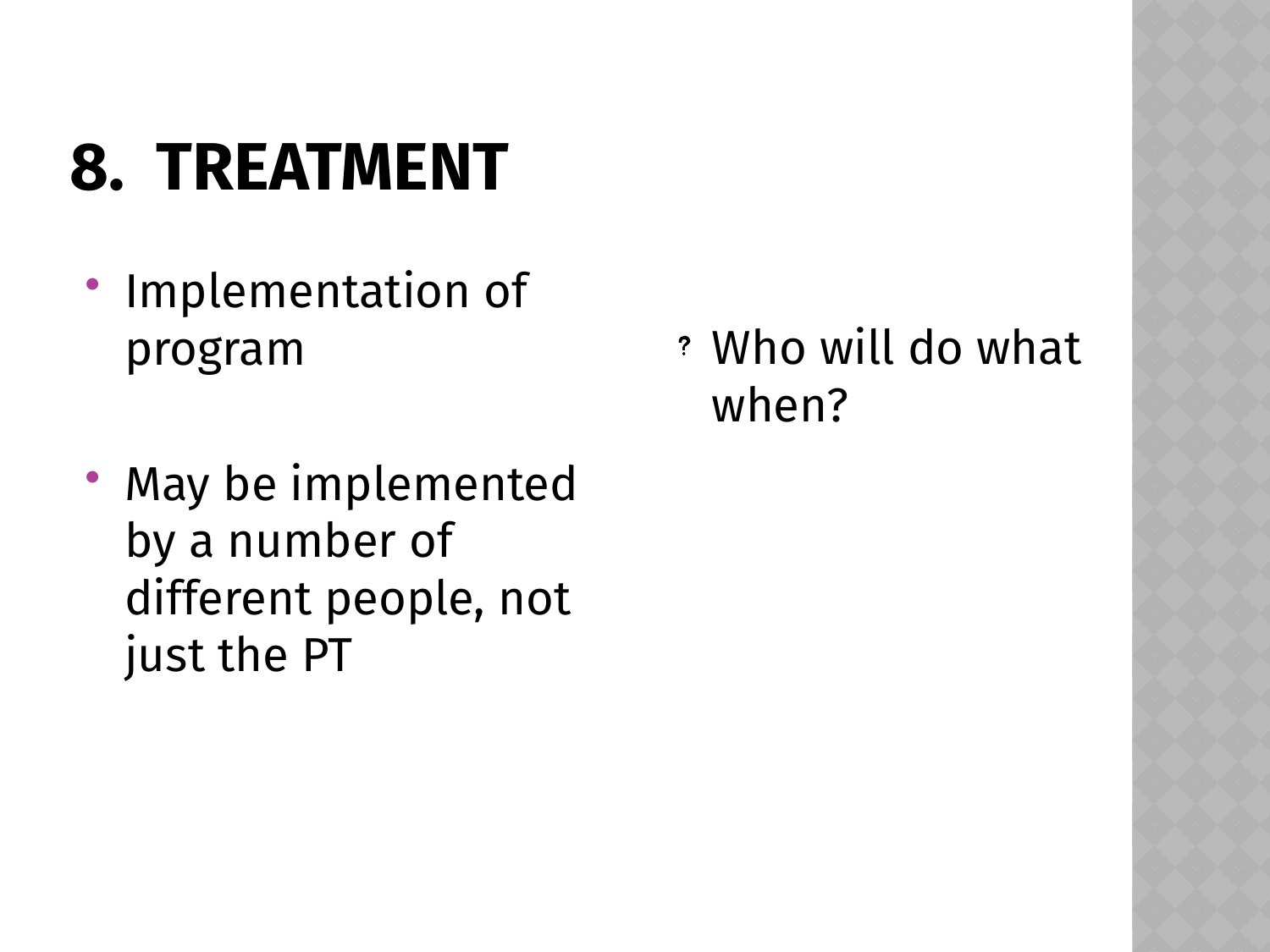

# 8.  Treatment
Implementation of program

May be implemented by a number of different people, not just the PT
Who will do what when?